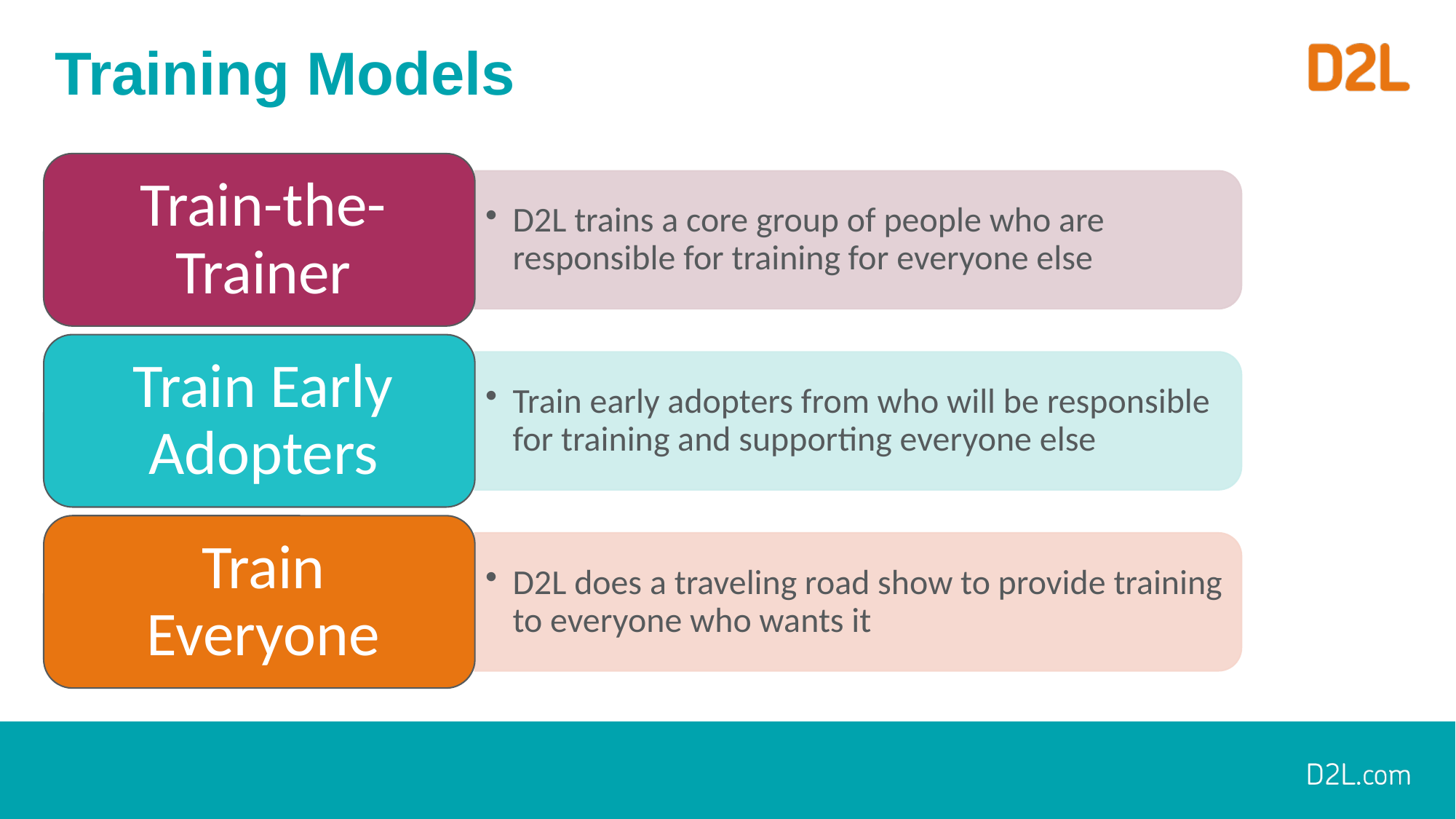

# Training Models
D2L trains a core group of people who are responsible for training for everyone else
Train-the-Trainer
Train early adopters from who will be responsible for training and supporting everyone else
Train Early Adopters
D2L does a traveling road show to provide training to everyone who wants it
Train Everyone